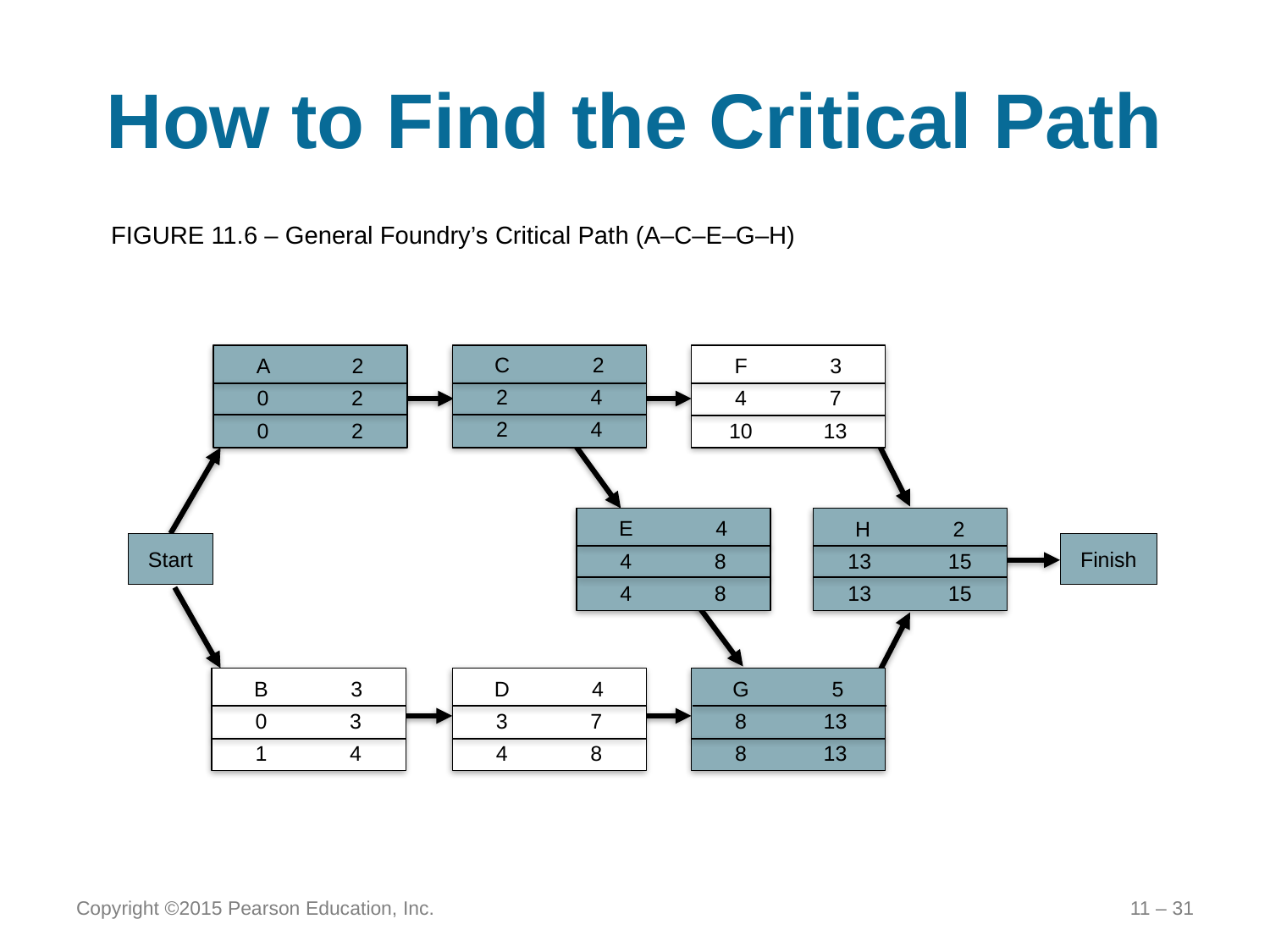

# How to Find the Critical Path
FIGURE 11.6 – General Foundry’s Critical Path (A–C–E–G–H)

A              2
0              2
0              2

C              2
2              4
2              4

F              3
4              7
10            13

E              4
4              8
4              8

H              2
13             15
13             15
Start
Finish

B              3
0              3
1              4

D              4
3              7
4              8

G              5
 8             13
 8             13
Copyright ©2015 Pearson Education, Inc.
11 – 31